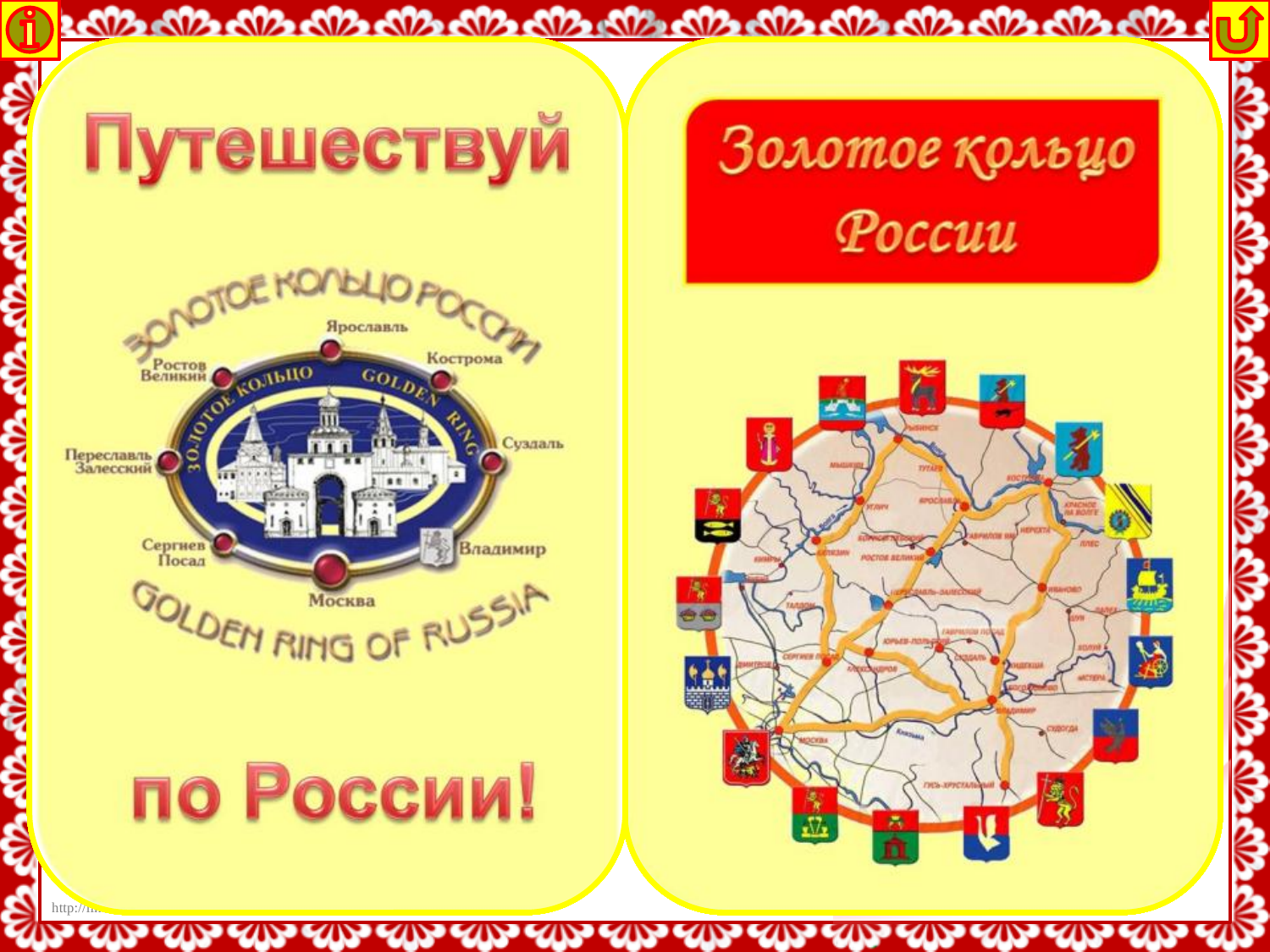

Сегодня мы побываем
в некоторых древних городах России и увидим их достопримечательности. Все вместе эти города образуют  знаменитое
на весь мир
Золотое кольцо.
Каждый из древних русских городов удивляет своей великой историей
и уникальными достопримечательностями, подобных которым нет больше нигде в мире.